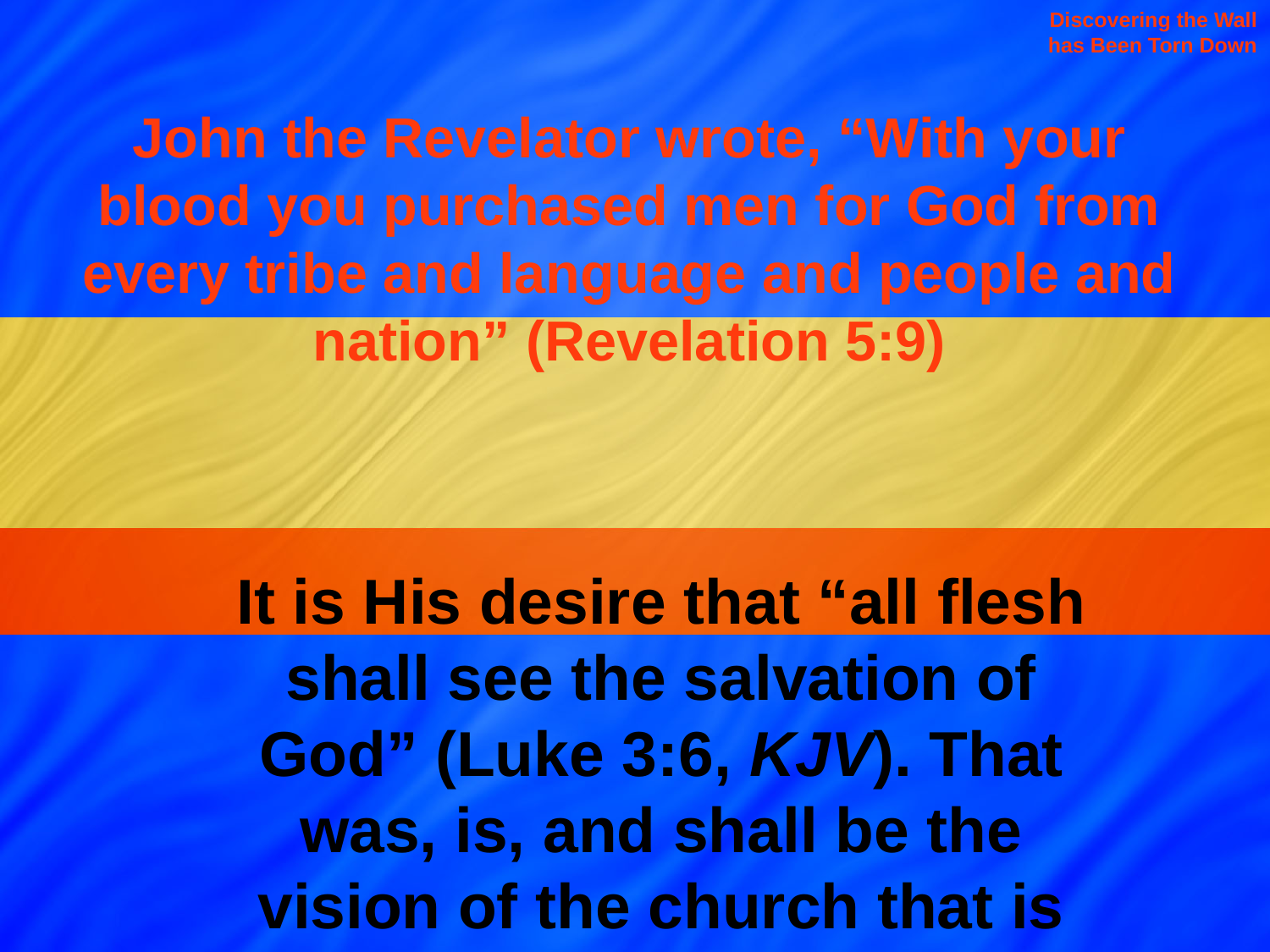

Discovering the Wall has Been Torn Down
John the Revelator wrote, “With your blood you purchased men for God from every tribe and language and people and nation” (Revelation 5:9)
It is His desire that “all flesh shall see the salvation of God” (Luke 3:6, KJV). That was, is, and shall be the vision of the church that is in touch with God.